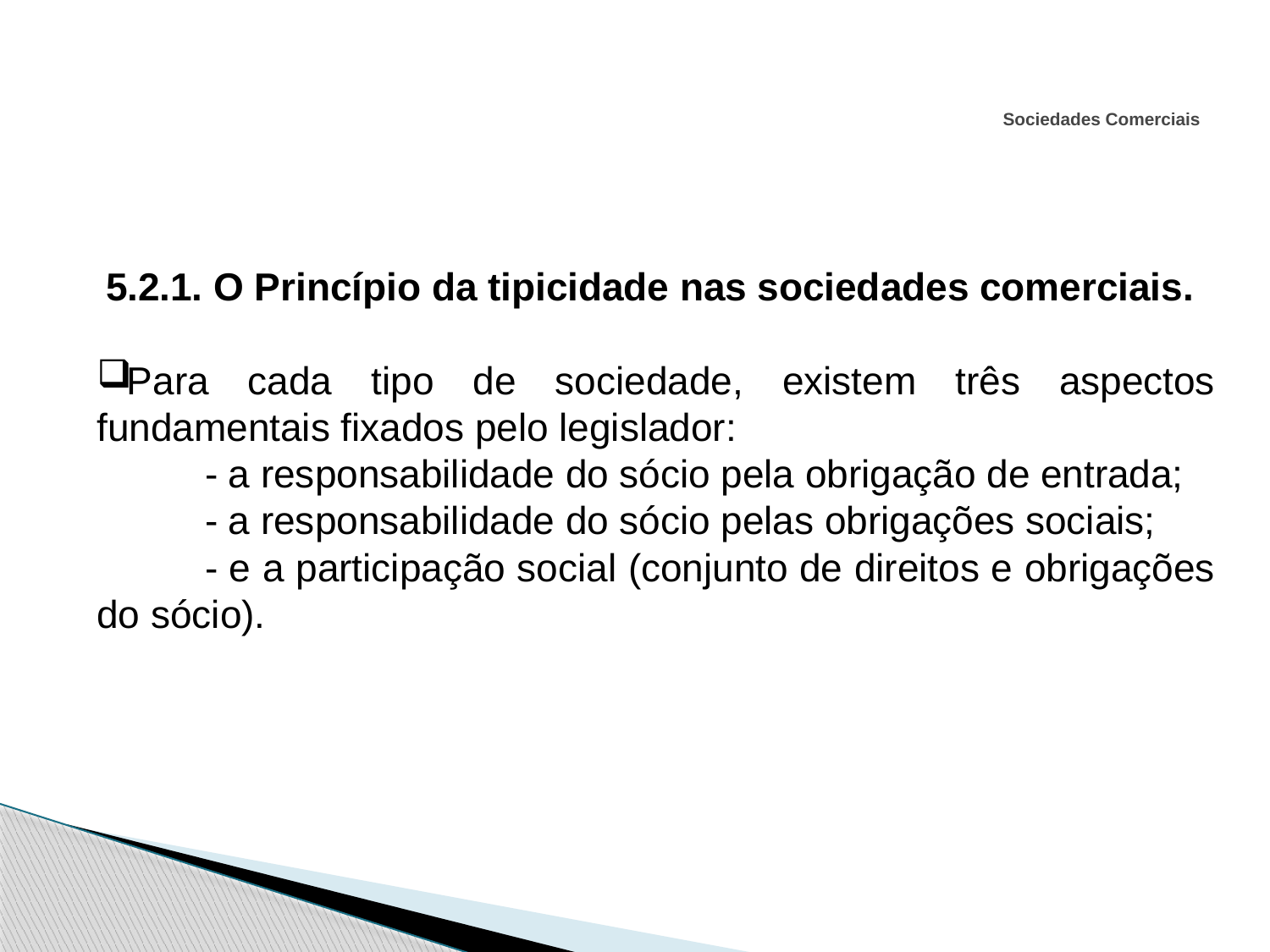

# Sociedades Comerciais

 5.2.1. O Princípio da tipicidade nas sociedades comerciais.

Para cada tipo de sociedade, existem três aspectos fundamentais fixados pelo legislador:
	- a responsabilidade do sócio pela obrigação de entrada;
	- a responsabilidade do sócio pelas obrigações sociais;
	- e a participação social (conjunto de direitos e obrigações do sócio).